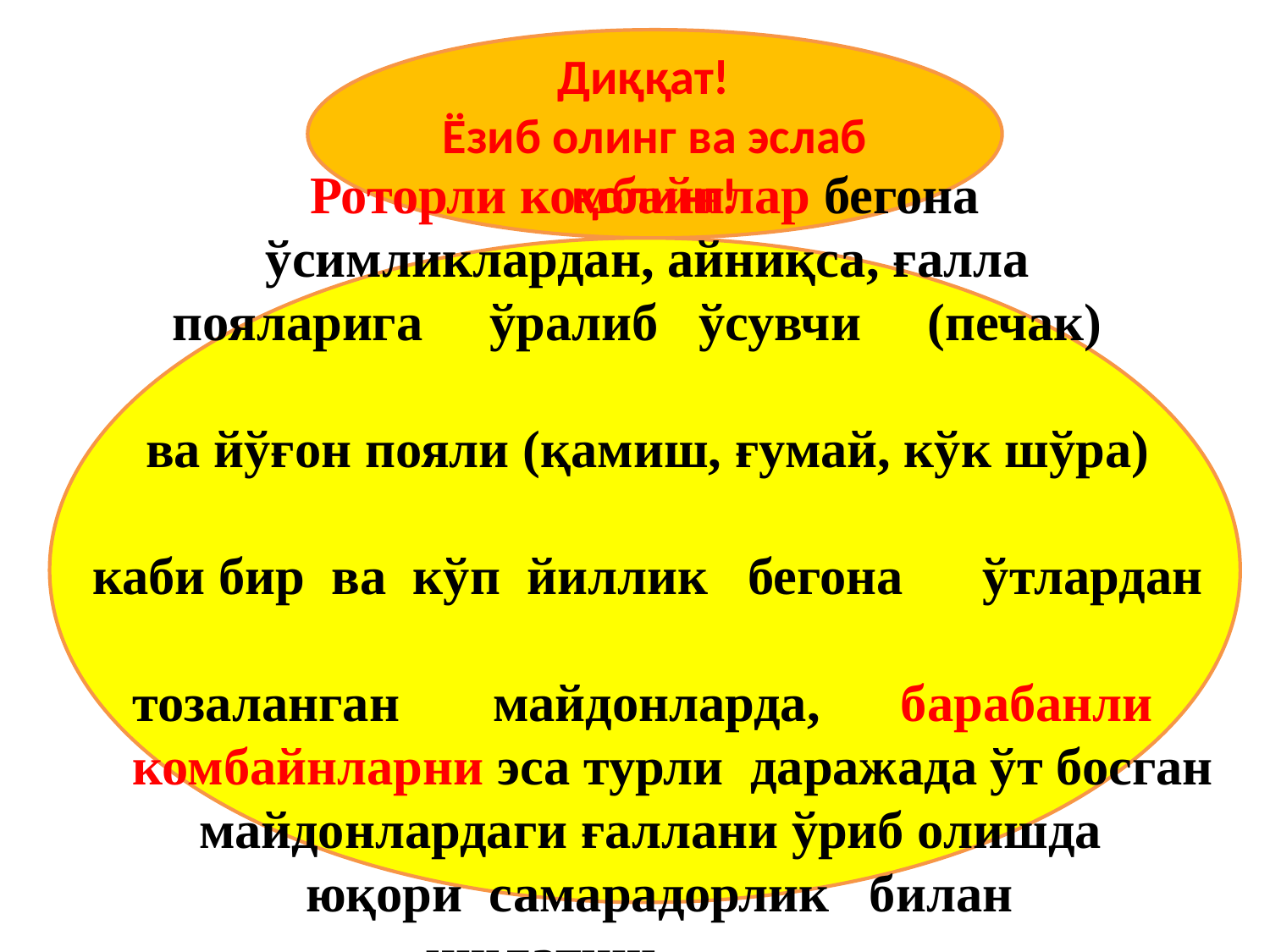

Диққат!
Ёзиб олинг ва эслаб қолинг!

                     Роторли комбайнлар бегона
                ўсимликлардан, айниқса, ғалла
         пояларига     ўралиб   ўсувчи     (печак)
       ва йўғон пояли (қамиш, ғумай, кўк шўра)
   каби бир  ва  кўп  йиллик   бегона      ўтлардан
      тозаланган       майдонларда,      барабанли
      комбайнларни эса турли  даражада ўт босган
           майдонлардаги ғаллани ўриб олишда
                   юқори  самарадорлик   билан
                            ишлатиш   мумкин